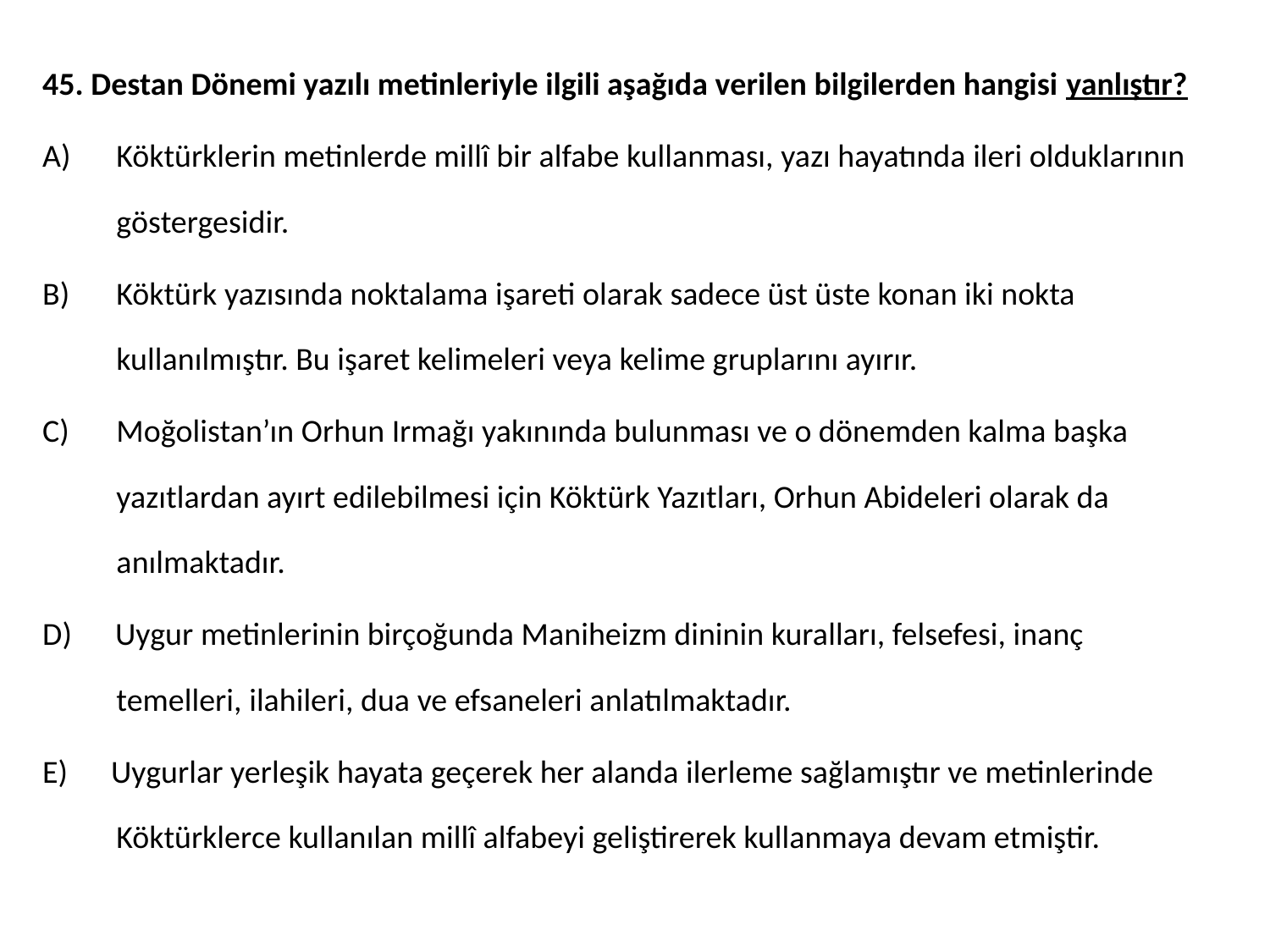

45. Destan Dönemi yazılı metinleriyle ilgili aşağıda verilen bilgilerden hangisi yanlıştır?
Köktürklerin metinlerde millî bir alfabe kullanması, yazı hayatında ileri olduklarının göstergesidir.
Köktürk yazısında noktalama işareti olarak sadece üst üste konan iki nokta kullanılmıştır. Bu işaret kelimeleri veya kelime gruplarını ayırır.
Moğolistan’ın Orhun Irmağı yakınında bulunması ve o dönemden kalma başka yazıtlardan ayırt edilebilmesi için Köktürk Yazıtları, Orhun Abideleri olarak da anılmaktadır.
D)      Uygur metinlerinin birçoğunda Maniheizm dininin kuralları, felsefesi, inanç temelleri, ilahileri, dua ve efsaneleri anlatılmaktadır.
E)      Uygurlar yerleşik hayata geçerek her alanda ilerleme sağlamıştır ve metinlerinde Köktürklerce kullanılan millî alfabeyi geliştirerek kullanmaya devam etmiştir.